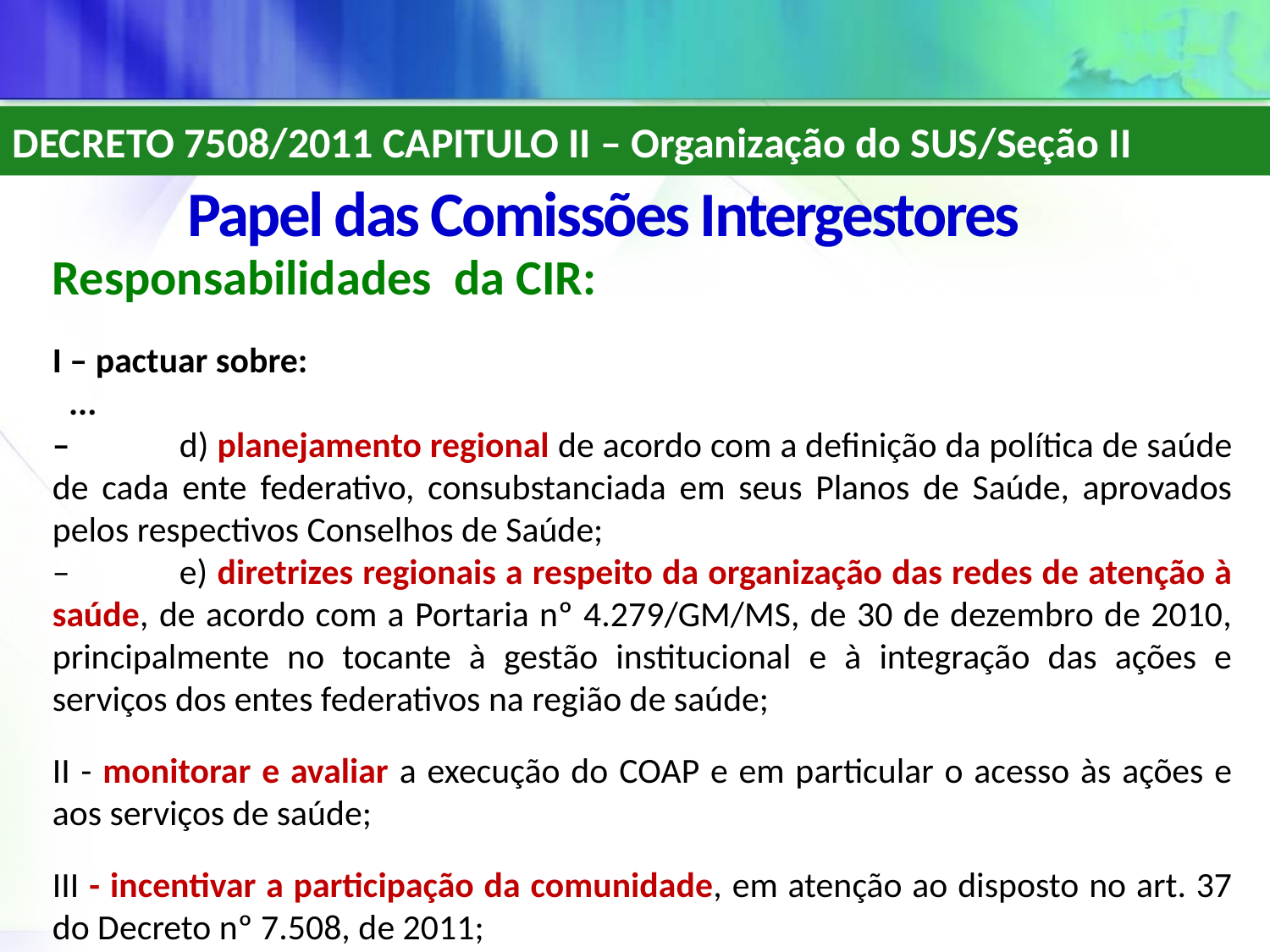

DECRETO 7508/2011 CAPITULO II – Organização do SUS/Seção II
Papel das Comissões Intergestores
Responsabilidades  da CIR:
I – pactuar sobre:
  ...
–	d) planejamento regional de acordo com a definição da política de saúde de cada ente federativo, consubstanciada em seus Planos de Saúde, aprovados pelos respectivos Conselhos de Saúde;
–	e) diretrizes regionais a respeito da organização das redes de atenção à saúde, de acordo com a Portaria nº 4.279/GM/MS, de 30 de dezembro de 2010, principalmente no tocante à gestão institucional e à integração das ações e serviços dos entes federativos na região de saúde;

II - monitorar e avaliar a execução do COAP e em particular o acesso às ações e aos serviços de saúde;

III - incentivar a participação da comunidade, em atenção ao disposto no art. 37 do Decreto nº 7.508, de 2011;